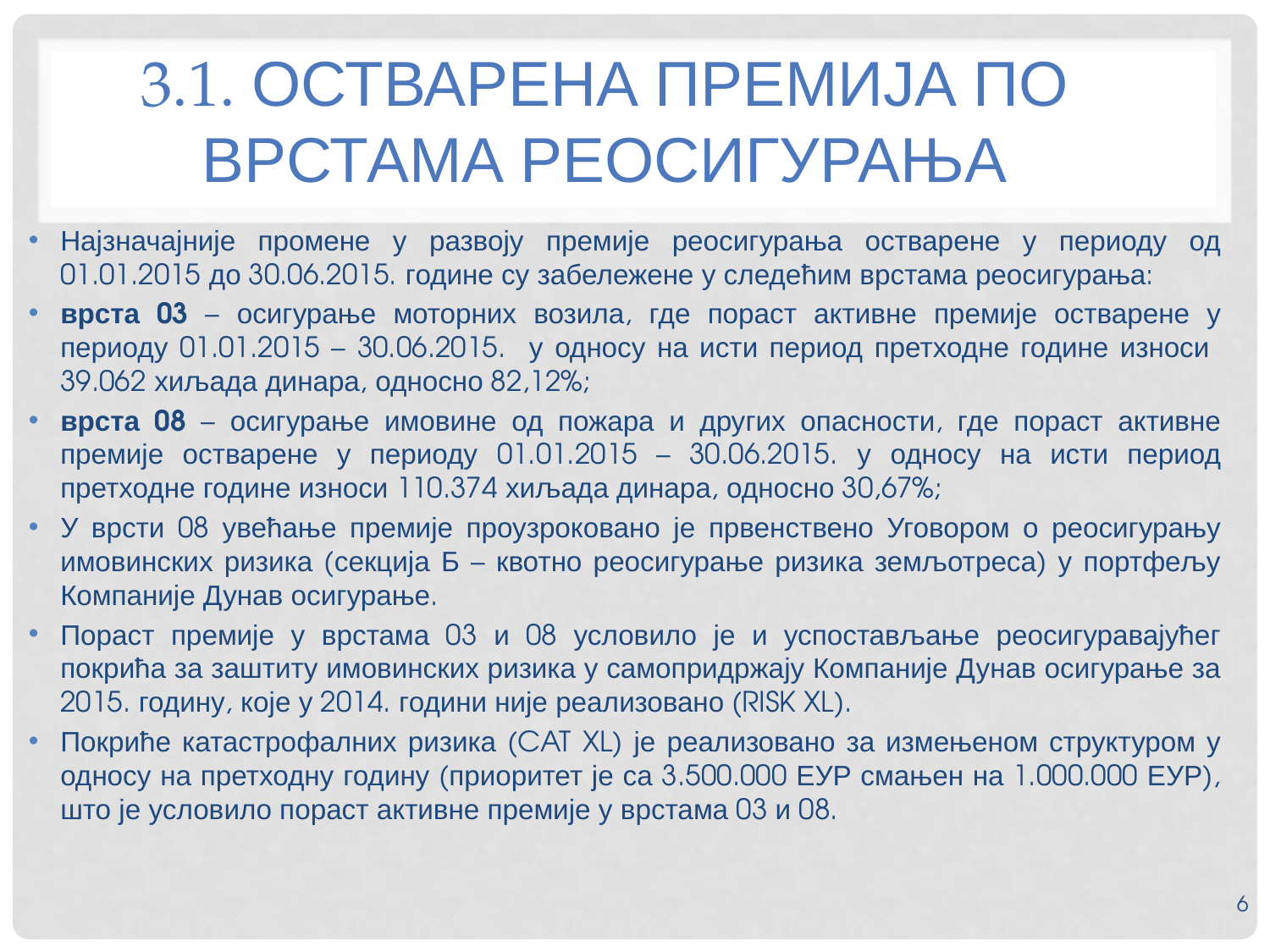

# 3.1. Остварена премија по врстама реосигурања
Најзначајније промене у развоју премије реосигурања остварене у периоду од 01.01.2015 до 30.06.2015. године су забележене у следећим врстама реосигурања:
врста 03 – осигурање моторних возила, где пораст активне премије остварене у периоду 01.01.2015 – 30.06.2015.  у односу на исти период претходне године износи  39.062 хиљада динара, односно 82,12%;
врста 08 – осигурање имовине од пожара и других опасности, где пораст активне премије остварене у периоду 01.01.2015 – 30.06.2015. у односу на исти период претходне године износи 110.374 хиљада динара, односно 30,67%;
У врсти 08 увећање премије проузроковано је првенствено Уговором о реосигурању имовинских ризика (секција Б – квотно реосигурање ризика земљотреса) у портфељу Компаније Дунав осигурање.
Пораст премије у врстама 03 и 08 условило је и успостављање реосигуравајућег покрића за заштиту имовинских ризика у самопридржају Компаније Дунав осигурање за 2015. годину, које у 2014. години није реализовано (RISK XL).
Покриће катастрофалних ризика (CAT XL) је реализовано за измењеном структуром у односу на претходну годину (приоритет је са 3.500.000 ЕУР смањен на 1.000.000 ЕУР), што је условило пораст активне премије у врстама 03 и 08.
6